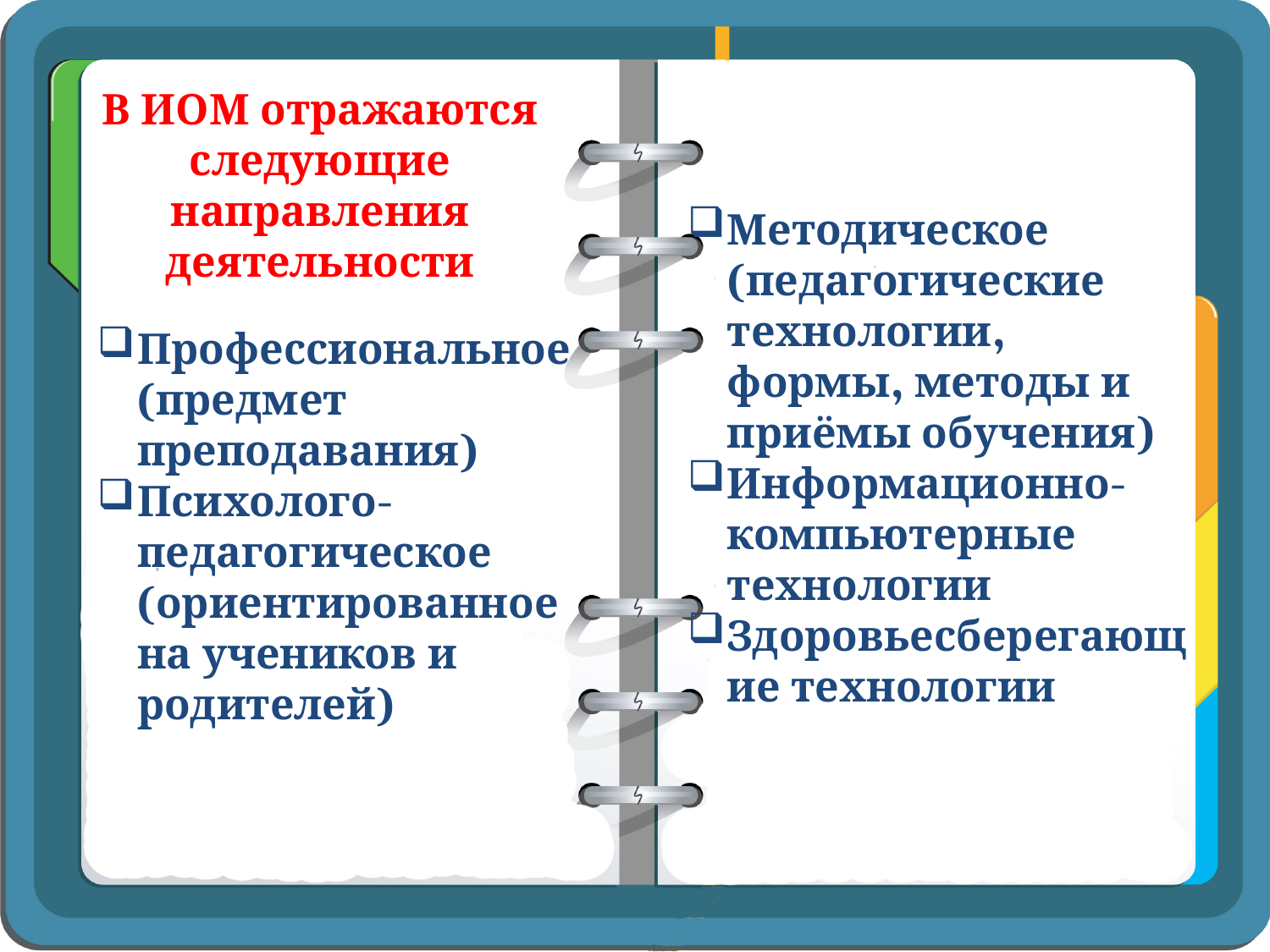

В ИОМ отражаются следующие направления деятельности
Методическое (педагогические технологии, формы, методы и приёмы обучения)
Информационно-компьютерные технологии
Здоровьесберегающие технологии
Профессиональное (предмет преподавания)
Психолого-педагогическое (ориентированное на учеников и родителей)